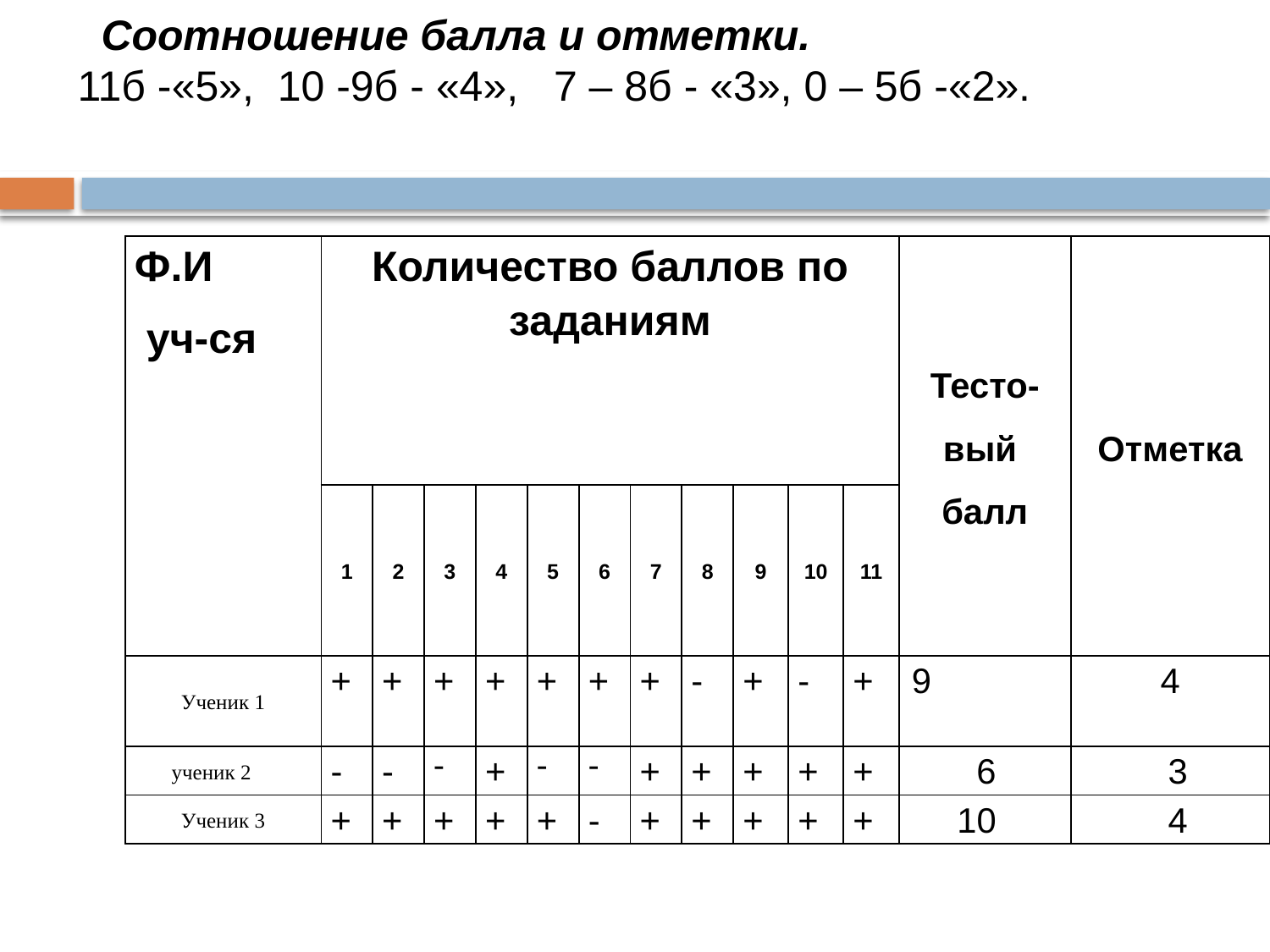

Соотношение балла и отметки.
11б -«5»,  10 -9б - «4»,   7 – 8б - «3», 0 – 5б -«2».

#
| Ф.И уч-ся | Количество баллов по заданиям |  |  |  |  |  |  |  |  |  |  | Тесто- вый балл | Отметка |
| --- | --- | --- | --- | --- | --- | --- | --- | --- | --- | --- | --- | --- | --- |
|  | 1 | 2 | 3 | 4 | 5 | 6 | 7 | 8 | 9 | 10 | 11 |  |  |
| Ученик 1 | + | + | + | + | + | + | + | - | + | - | + | 9 | 4 |
| ученик 2 | - | - | - | + | - | - | + | + | + | + | + | 6 | 3 |
| Ученик 3 | + | + | + | + | + | - | + | + | + | + | + | 10 | 4 |